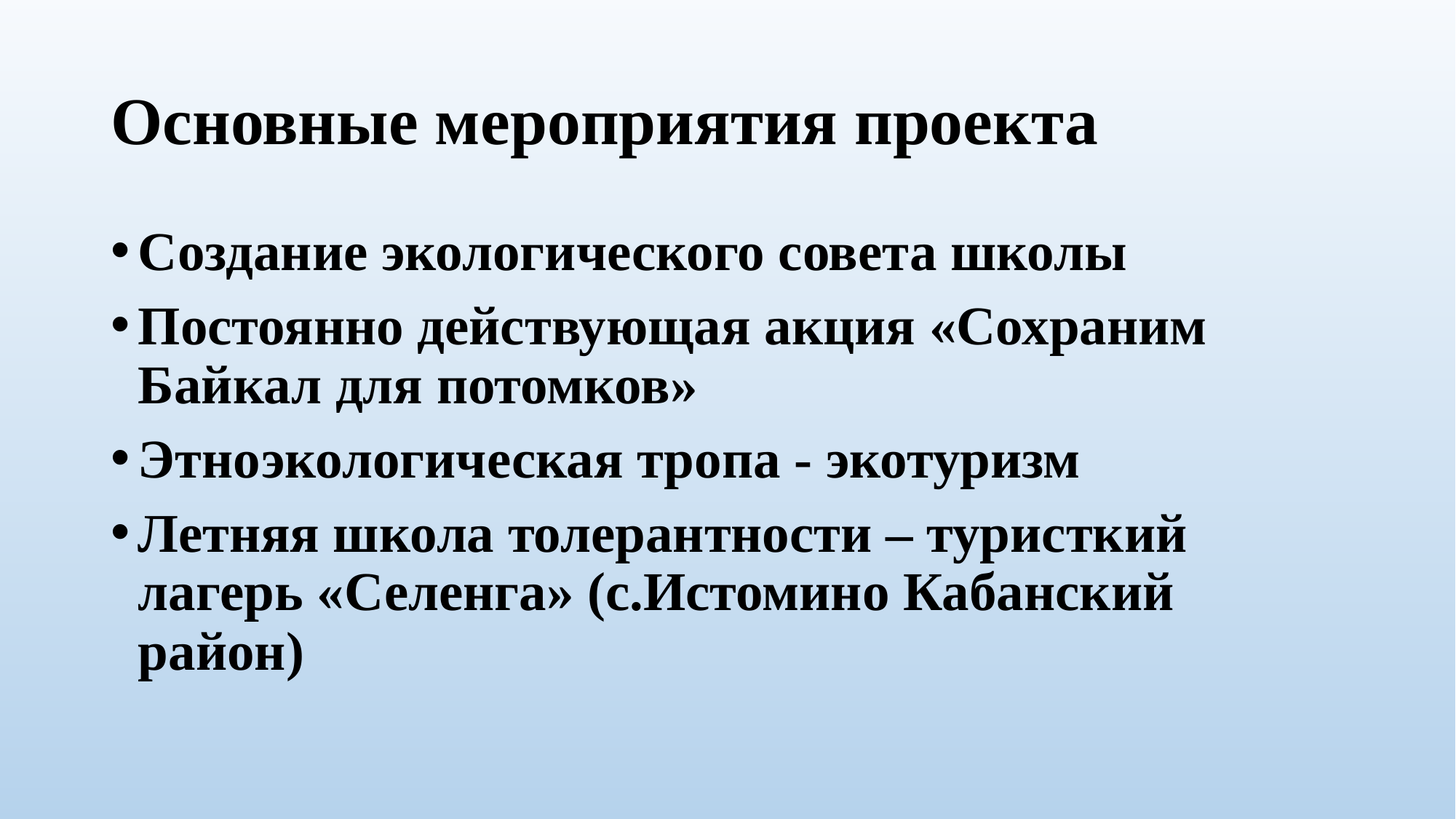

# Основные мероприятия проекта
Создание экологического совета школы
Постоянно действующая акция «Сохраним Байкал для потомков»
Этноэкологическая тропа - экотуризм
Летняя школа толерантности – туристкий лагерь «Селенга» (с.Истомино Кабанский район)